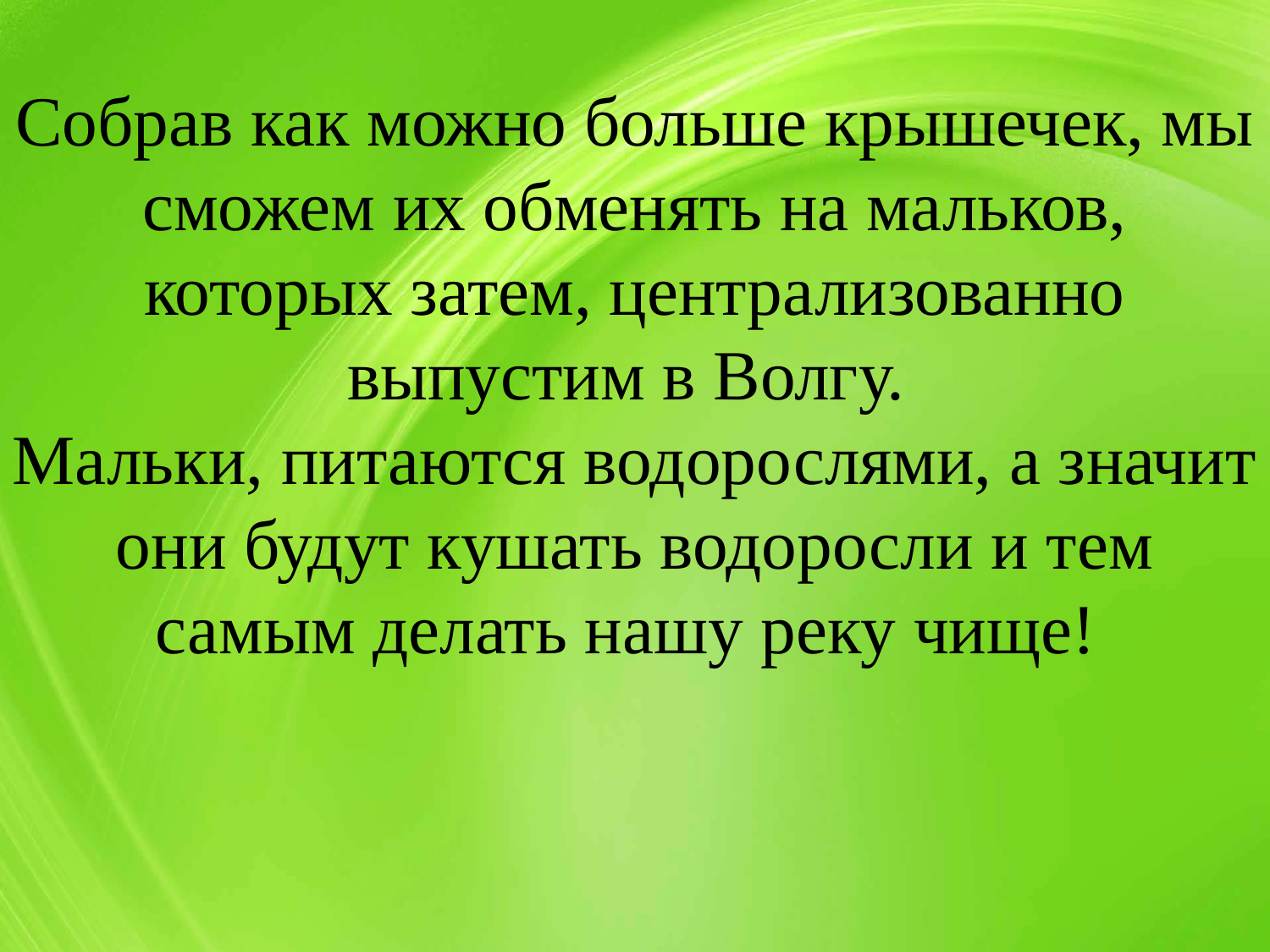

Собрав как можно больше крышечек, мы сможем их обменять на мальков, которых затем, централизованно выпустим в Волгу.
Мальки, питаются водорослями, а значит они будут кушать водоросли и тем самым делать нашу реку чище!